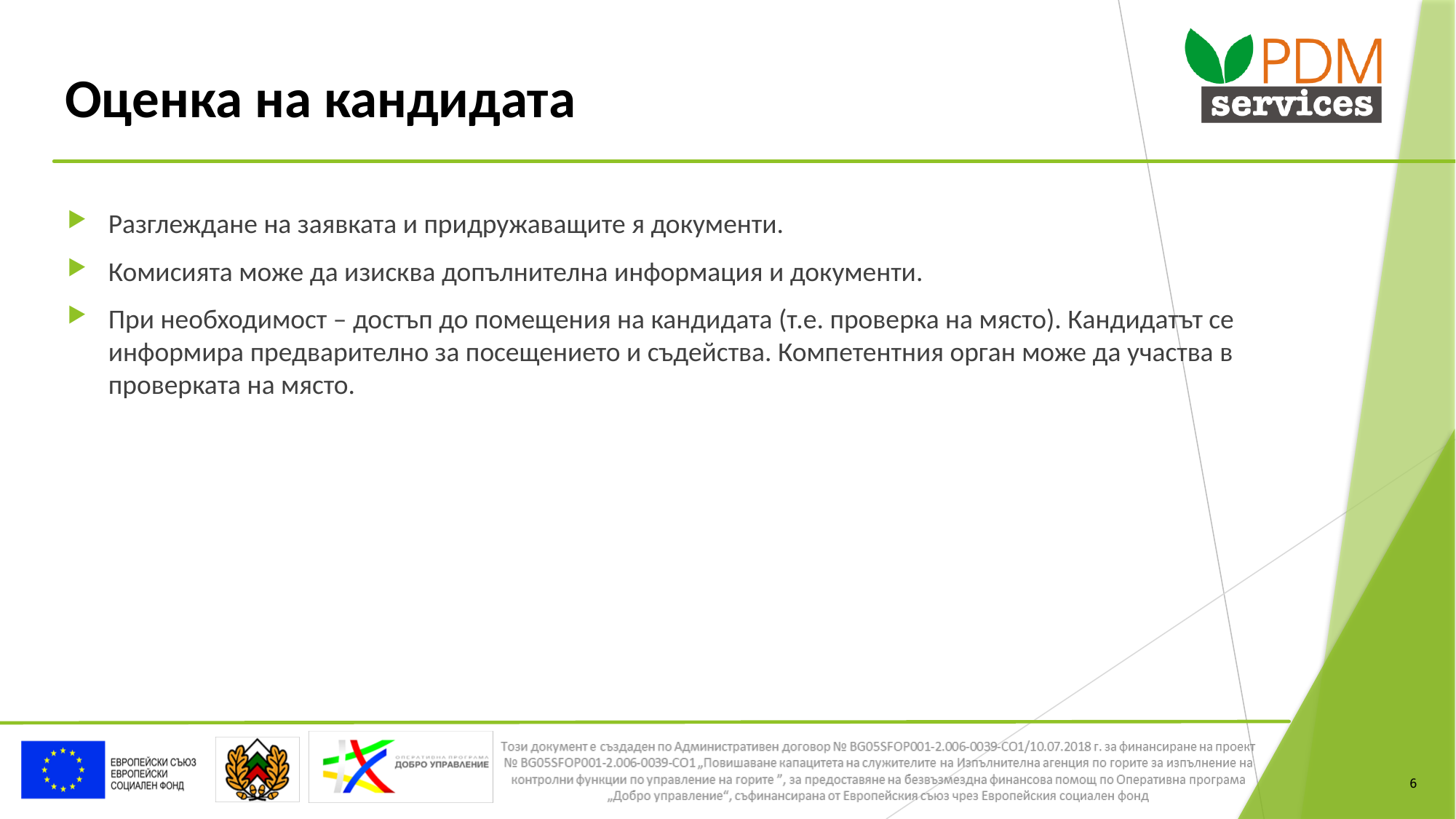

# Оценка на кандидата
Разглеждане на заявката и придружаващите я документи.
Комисията може да изисква допълнителна информация и документи.
При необходимост – достъп до помещения на кандидата (т.е. проверка на място). Кандидатът се информира предварително за посещението и съдейства. Компетентния орган може да участва в проверката на място.
6